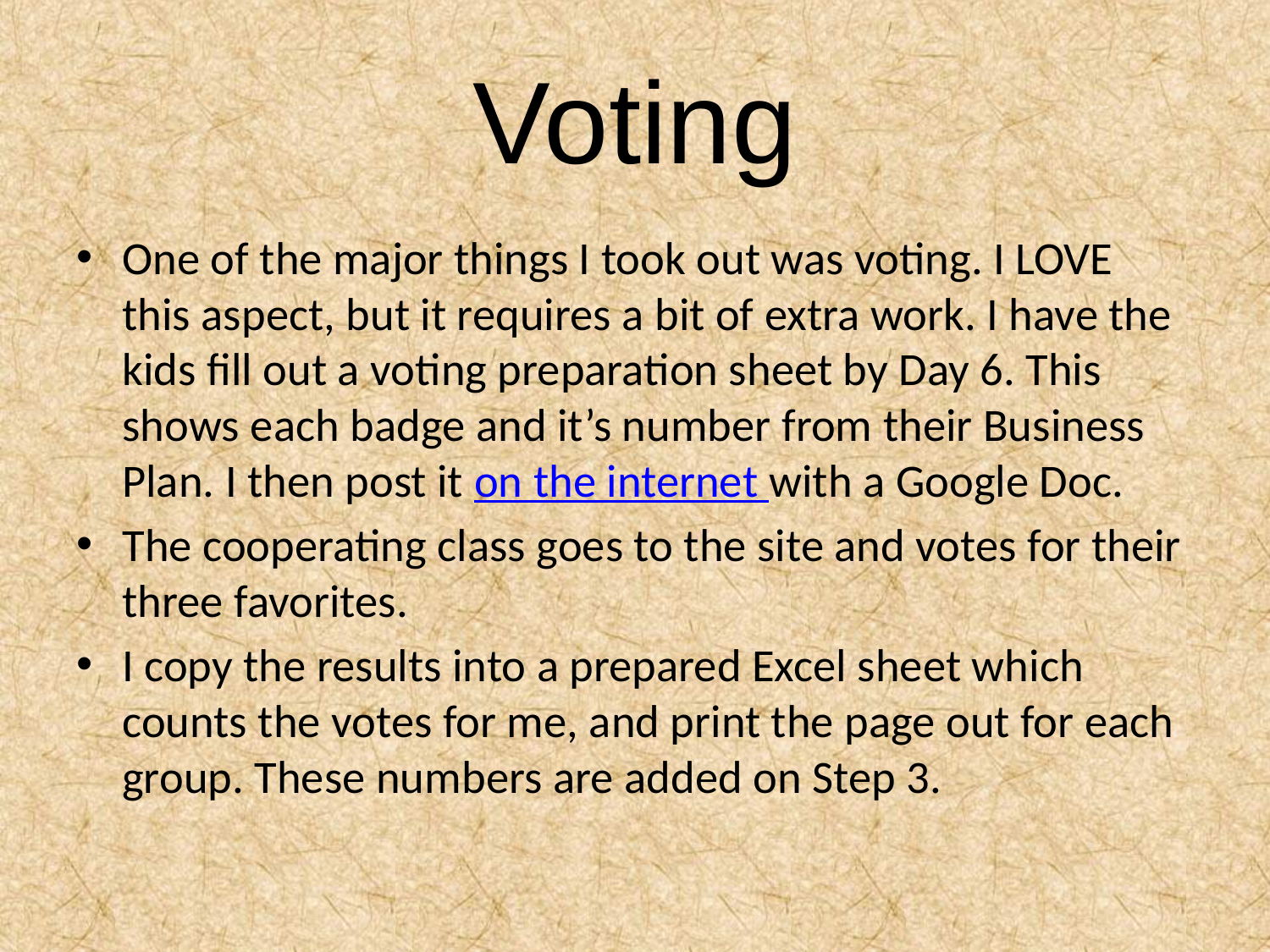

# Voting
One of the major things I took out was voting. I LOVE this aspect, but it requires a bit of extra work. I have the kids fill out a voting preparation sheet by Day 6. This shows each badge and it’s number from their Business Plan. I then post it on the internet with a Google Doc.
The cooperating class goes to the site and votes for their three favorites.
I copy the results into a prepared Excel sheet which counts the votes for me, and print the page out for each group. These numbers are added on Step 3.